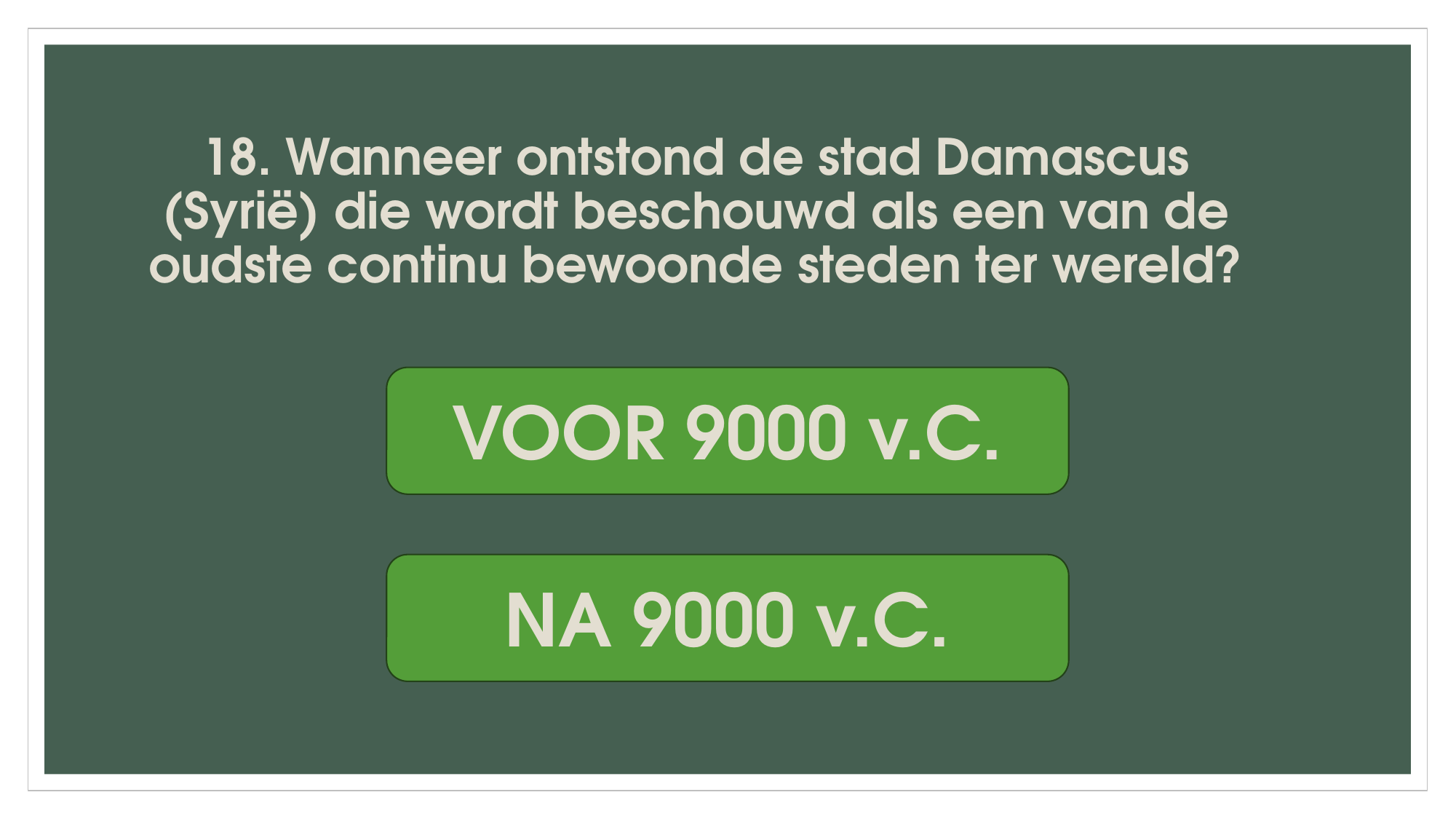

18. Wanneer ontstond de stad Damascus (Syrië) die wordt beschouwd als een van de oudste continu bewoonde steden ter wereld?
VOOR 9000 v.C.
NA 9000 v.C.